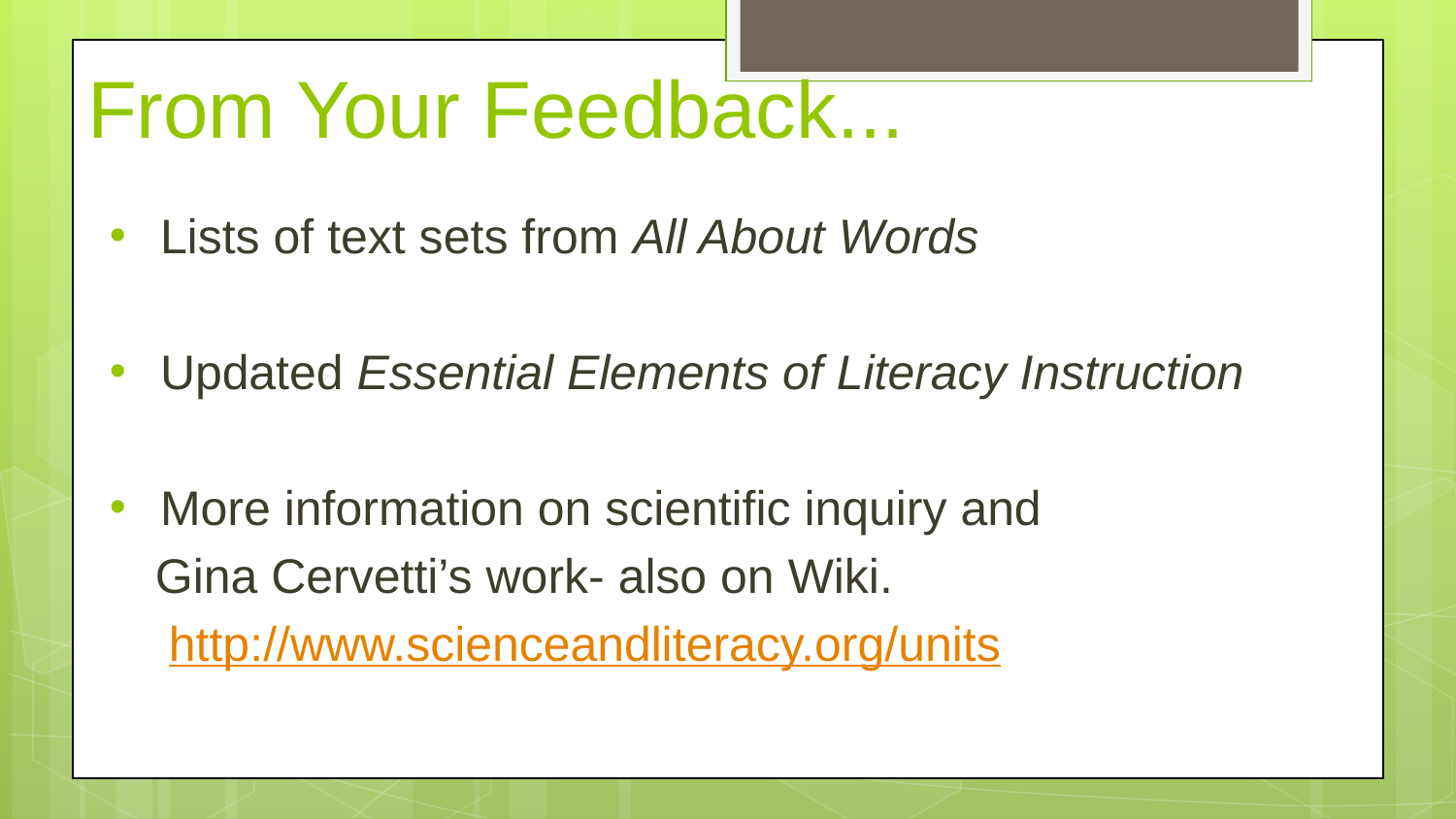

# From Your Feedback...
Lists of text sets from All About Words

Updated Essential Elements of Literacy Instruction

More information on scientific inquiry and
     Gina Cervetti’s work- also on Wiki.
      http://www.scienceandliteracy.org/units